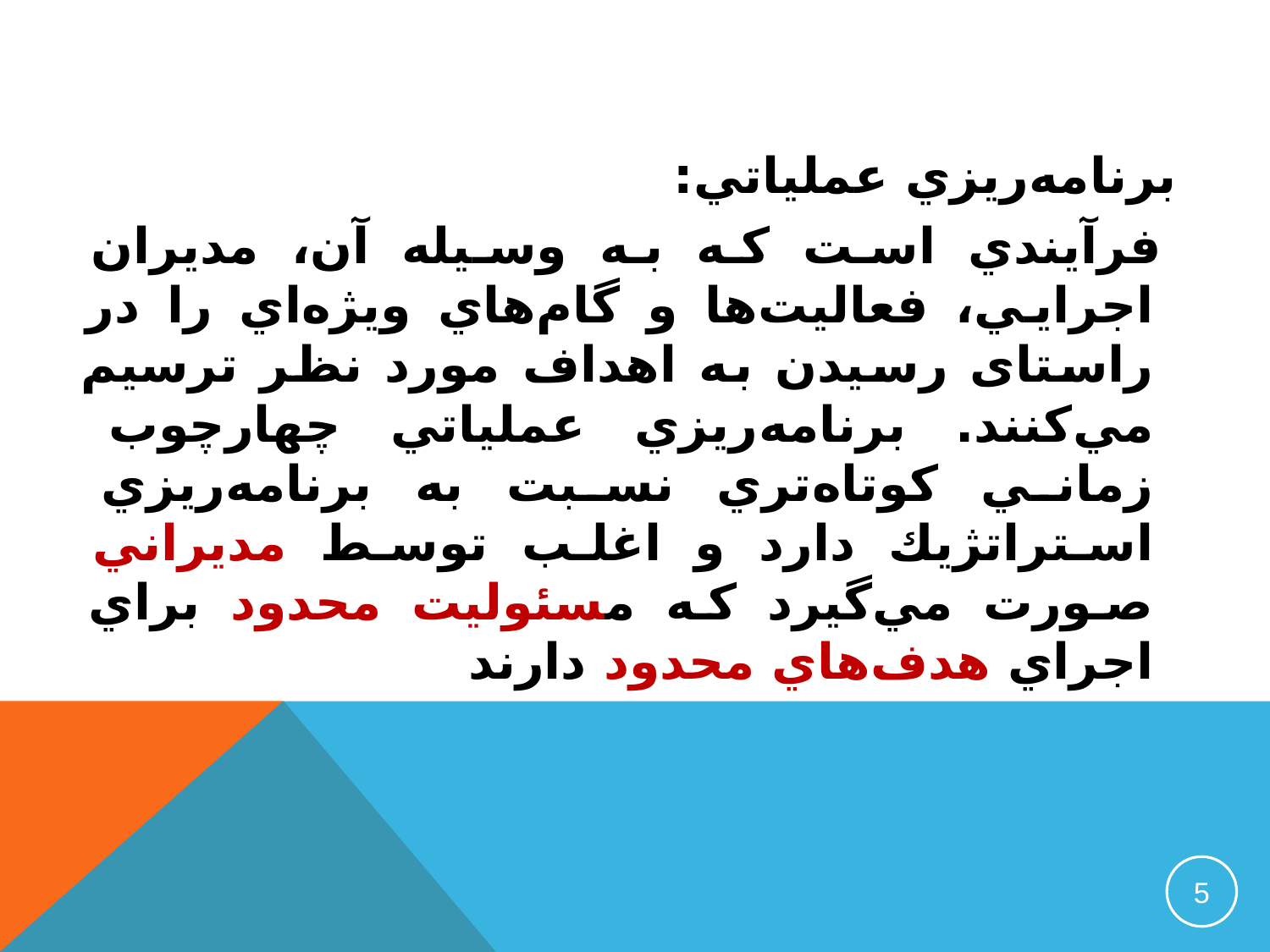

برنامه‌ريزي عملياتي:
 فرآيندي است كه به وسيله آن، مديران اجرايي، فعاليت‌ها و گام‌هاي ويژه‌اي را در راستای رسيدن به اهداف مورد نظر ترسيم مي‌كنند. برنامه‌ريزي عملياتي چهارچوب زماني كوتاه‌تري نسبت به برنامه‌ريزي استراتژيك دارد و اغلب توسط مديراني صورت مي‌گيرد كه مسئوليت محدود براي اجراي هدف‌هاي محدود دارند
5